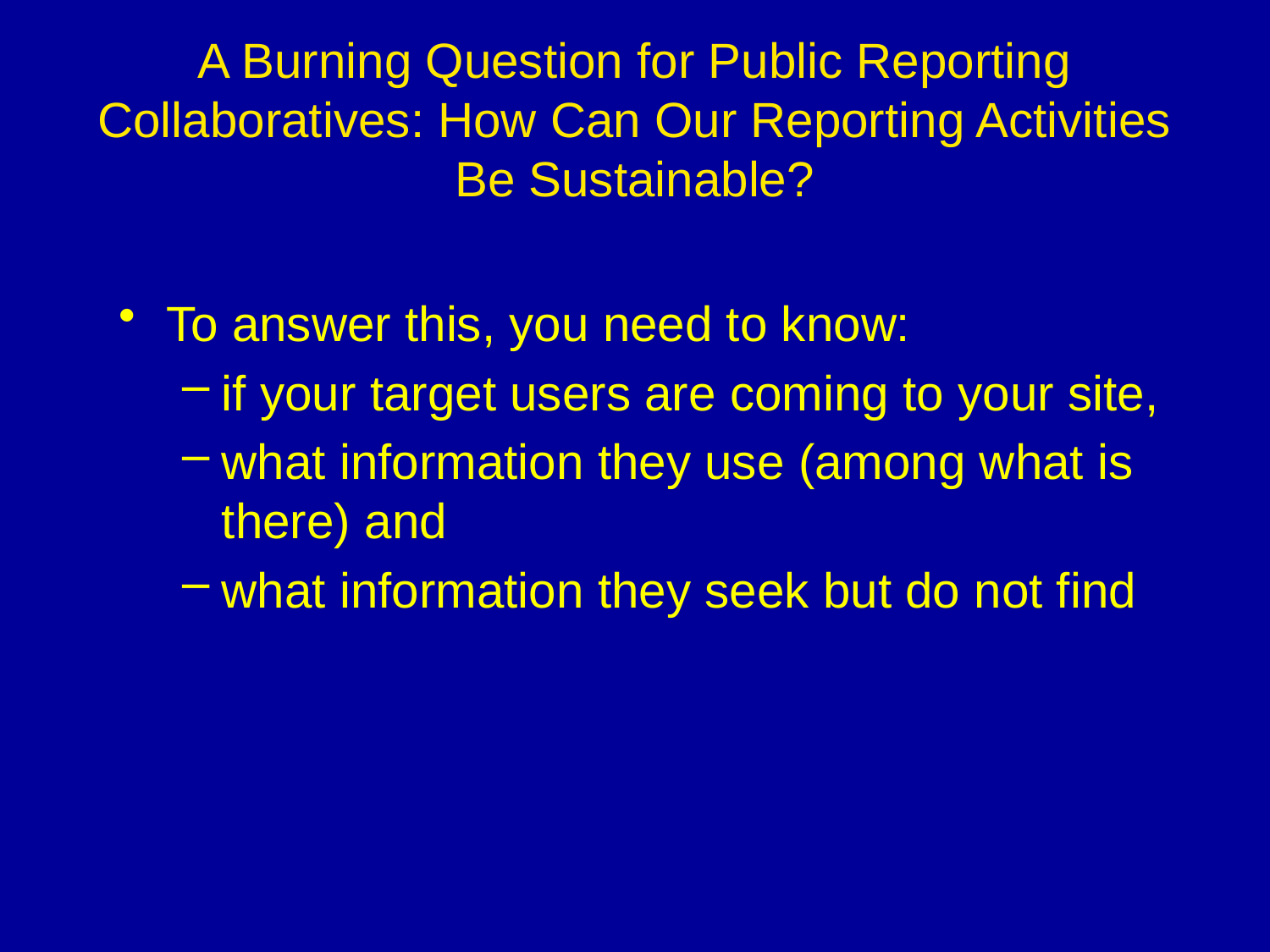

A Burning Question for Public Reporting Collaboratives: How Can Our Reporting Activities Be Sustainable?
To answer this, you need to know:
if your target users are coming to your site,
what information they use (among what is there) and
what information they seek but do not find